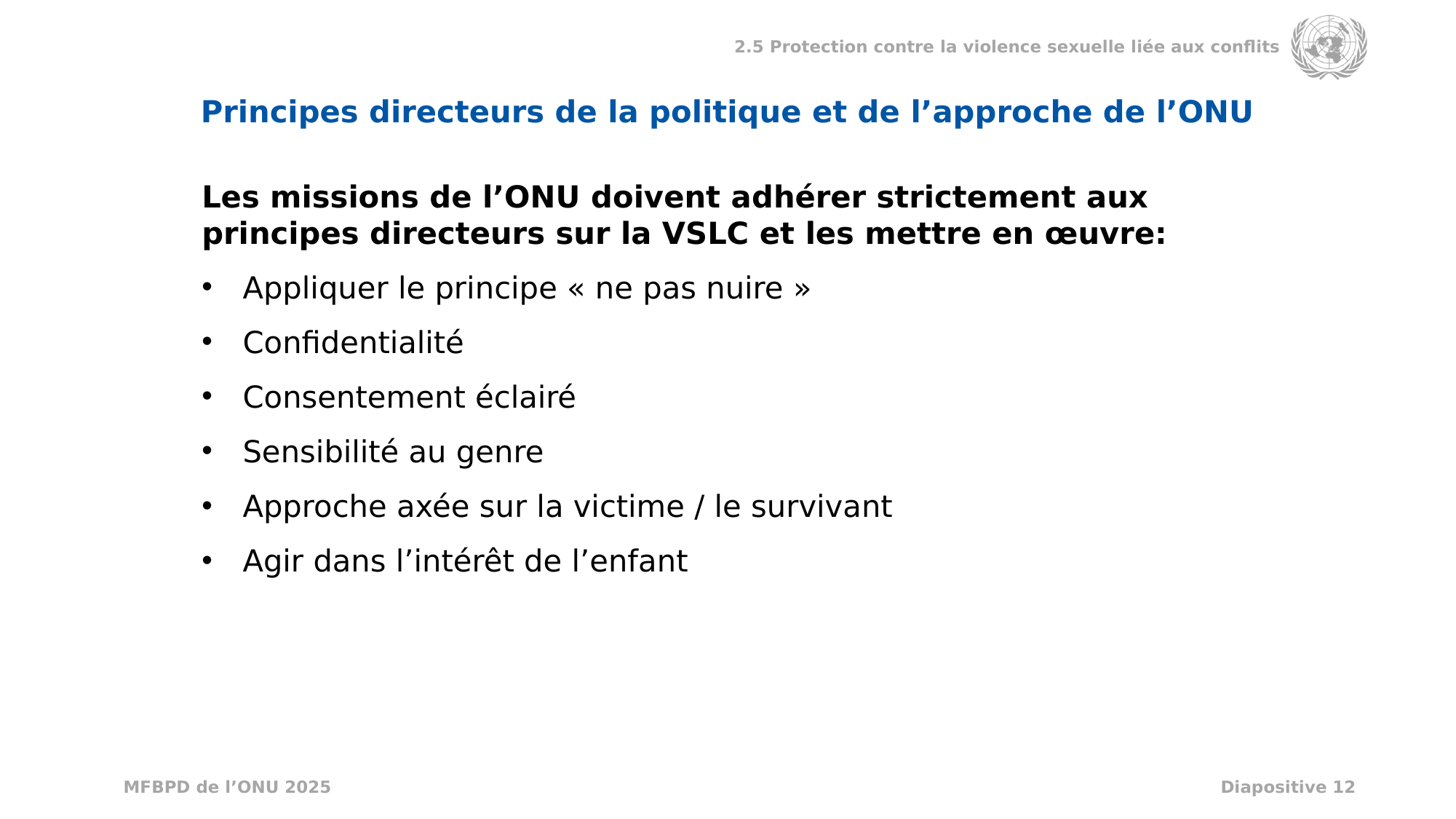

Principes directeurs de la politique et de l’approche de l’ONU
Les missions de l’ONU doivent adhérer strictement aux principes directeurs sur la VSLC et les mettre en œuvre:
Appliquer le principe « ne pas nuire »
Confidentialité
Consentement éclairé
Sensibilité au genre
Approche axée sur la victime / le survivant
Agir dans l’intérêt de l’enfant